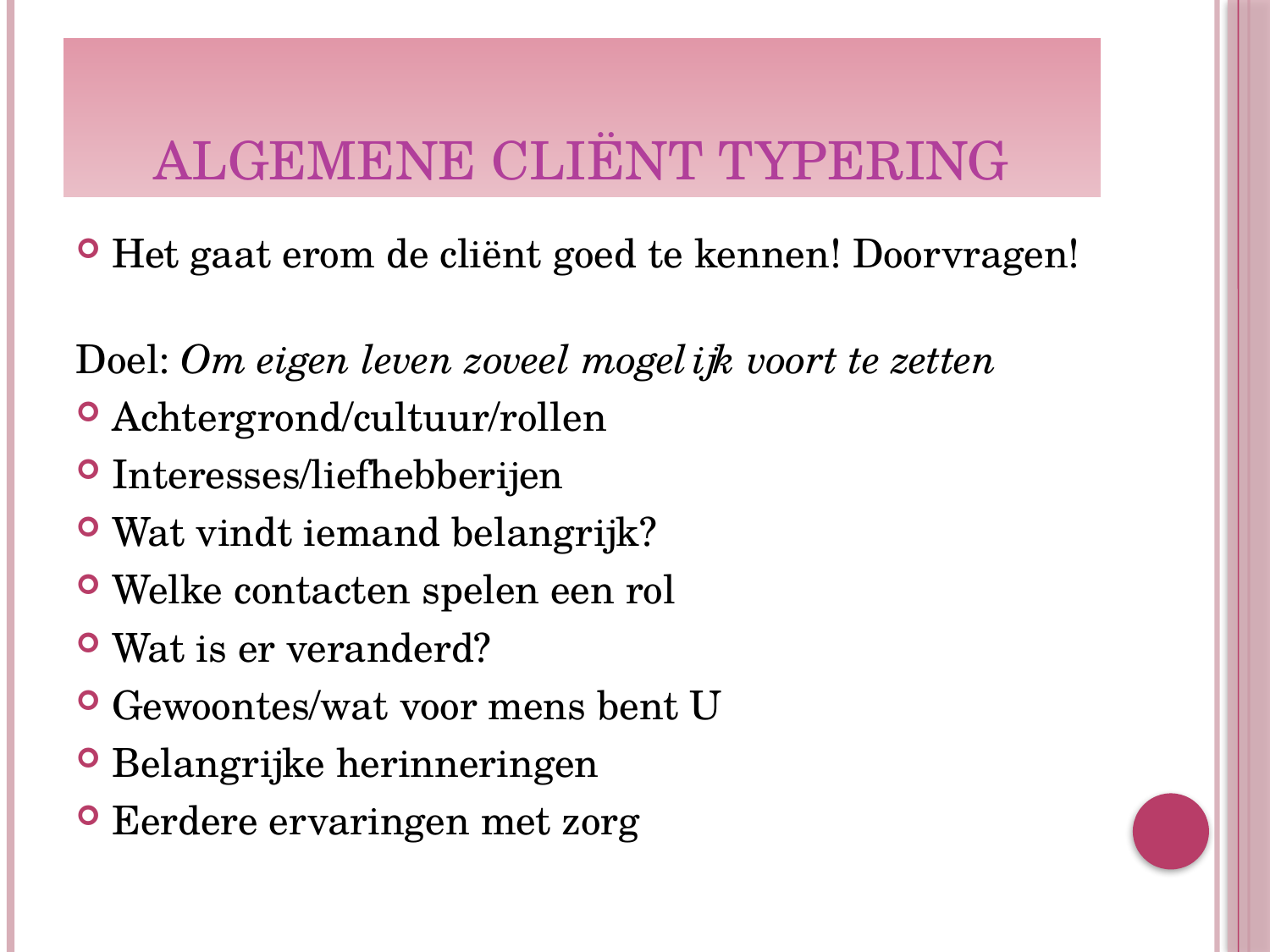

# Algemene cliënt typering
Het gaat erom de cliënt goed te kennen! Doorvragen!
Doel: Om eigen leven zoveel mogelijk voort te zetten
Achtergrond/cultuur/rollen
Interesses/liefhebberijen
Wat vindt iemand belangrijk?
Welke contacten spelen een rol
Wat is er veranderd?
Gewoontes/wat voor mens bent U
Belangrijke herinneringen
Eerdere ervaringen met zorg